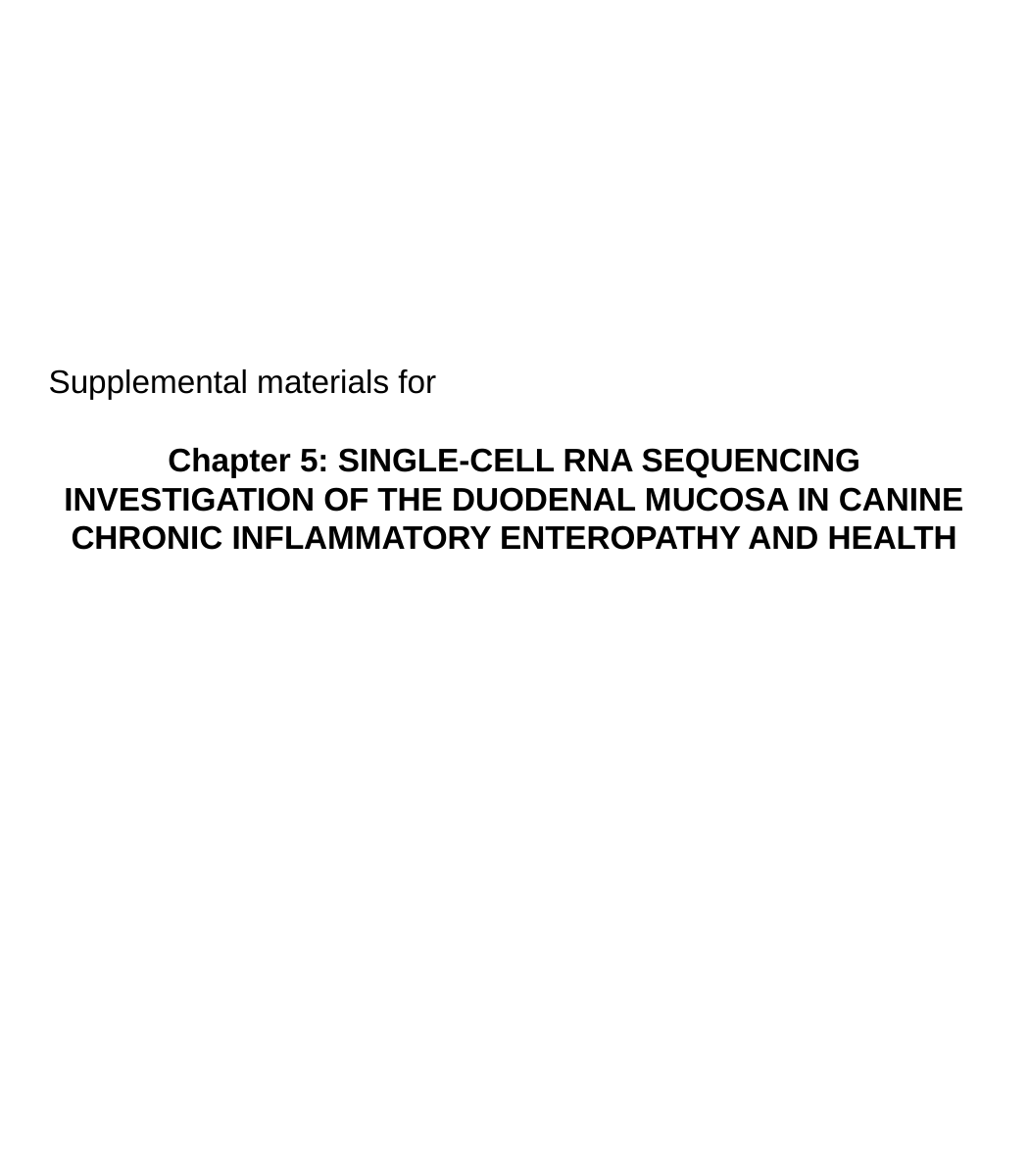

Supplemental materials for

Chapter 5: Single-Cell RNA Sequencing Investigation of the Duodenal Mucosa in Canine Chronic Inflammatory Enteropathy and Health